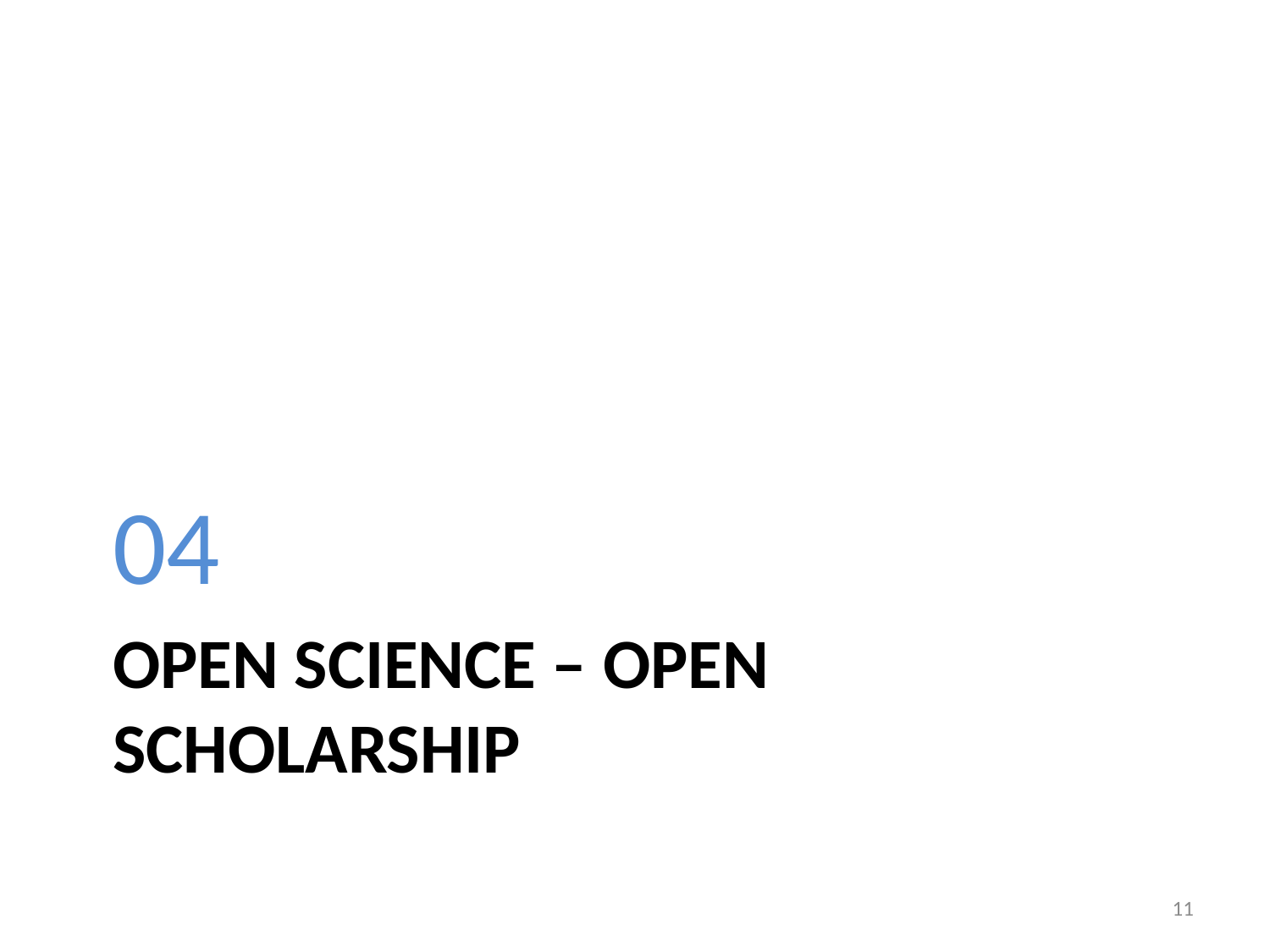

04
# Open Science – Open Scholarship
11